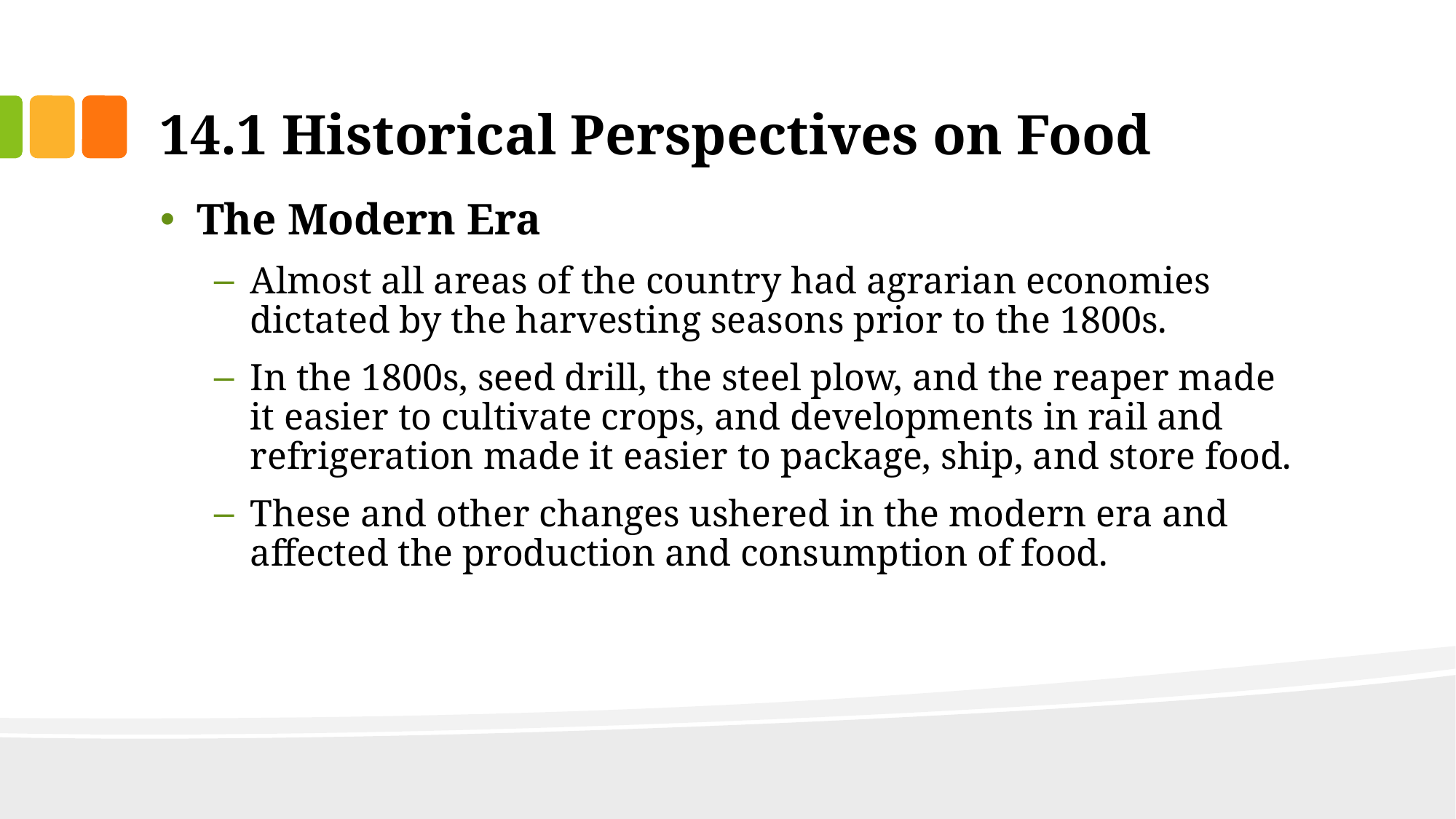

# 14.1 Historical Perspectives on Food
The Modern Era
Almost all areas of the country had agrarian economies dictated by the harvesting seasons prior to the 1800s.
In the 1800s, seed drill, the steel plow, and the reaper made it easier to cultivate crops, and developments in rail and refrigeration made it easier to package, ship, and store food.
These and other changes ushered in the modern era and affected the production and consumption of food.